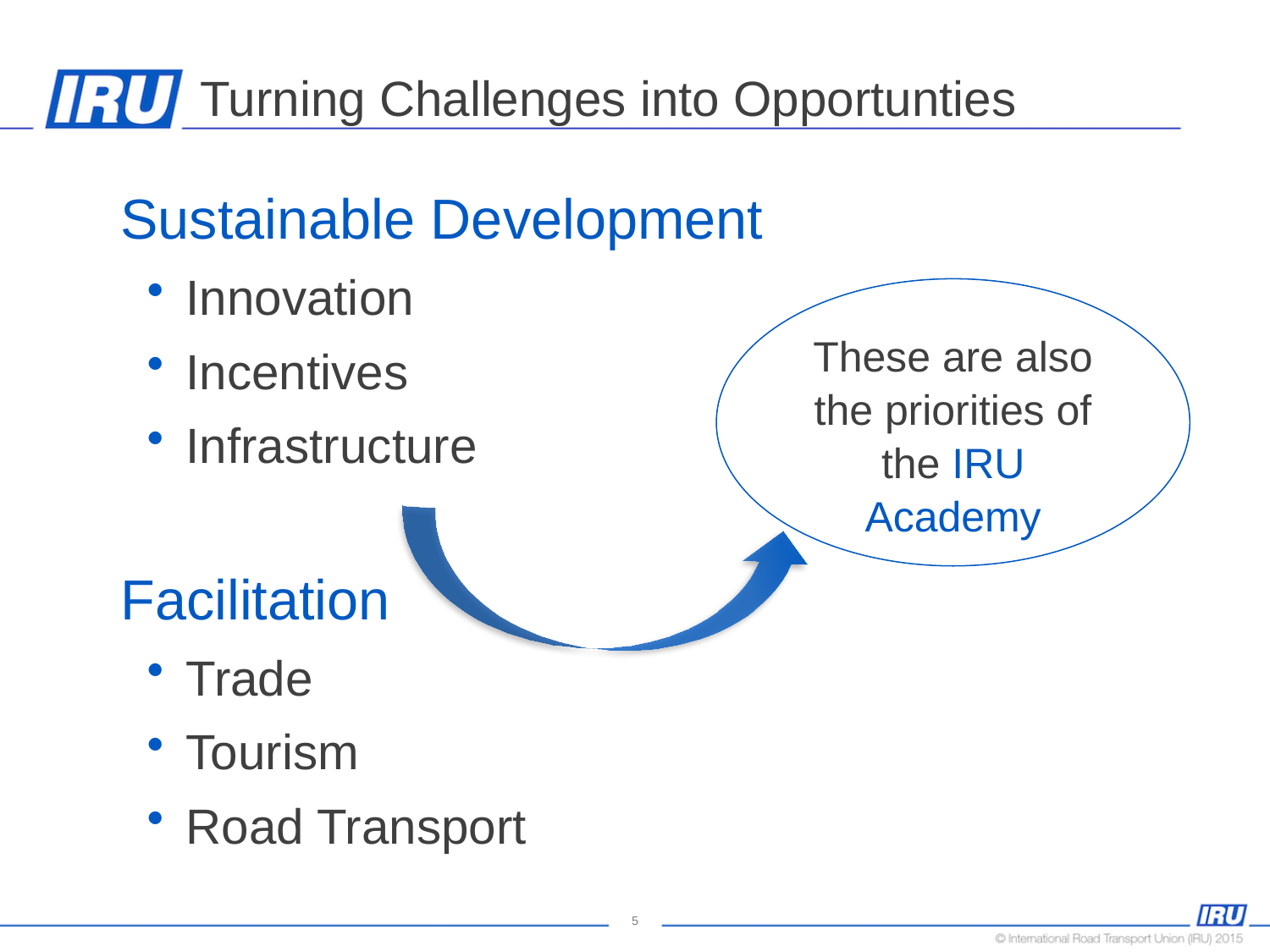

# Turning Challenges into Opportunties
Sustainable Development
Innovation
Incentives
Infrastructure

Facilitation
Trade
Tourism
Road Transport
These are also the priorities of the IRU Academy